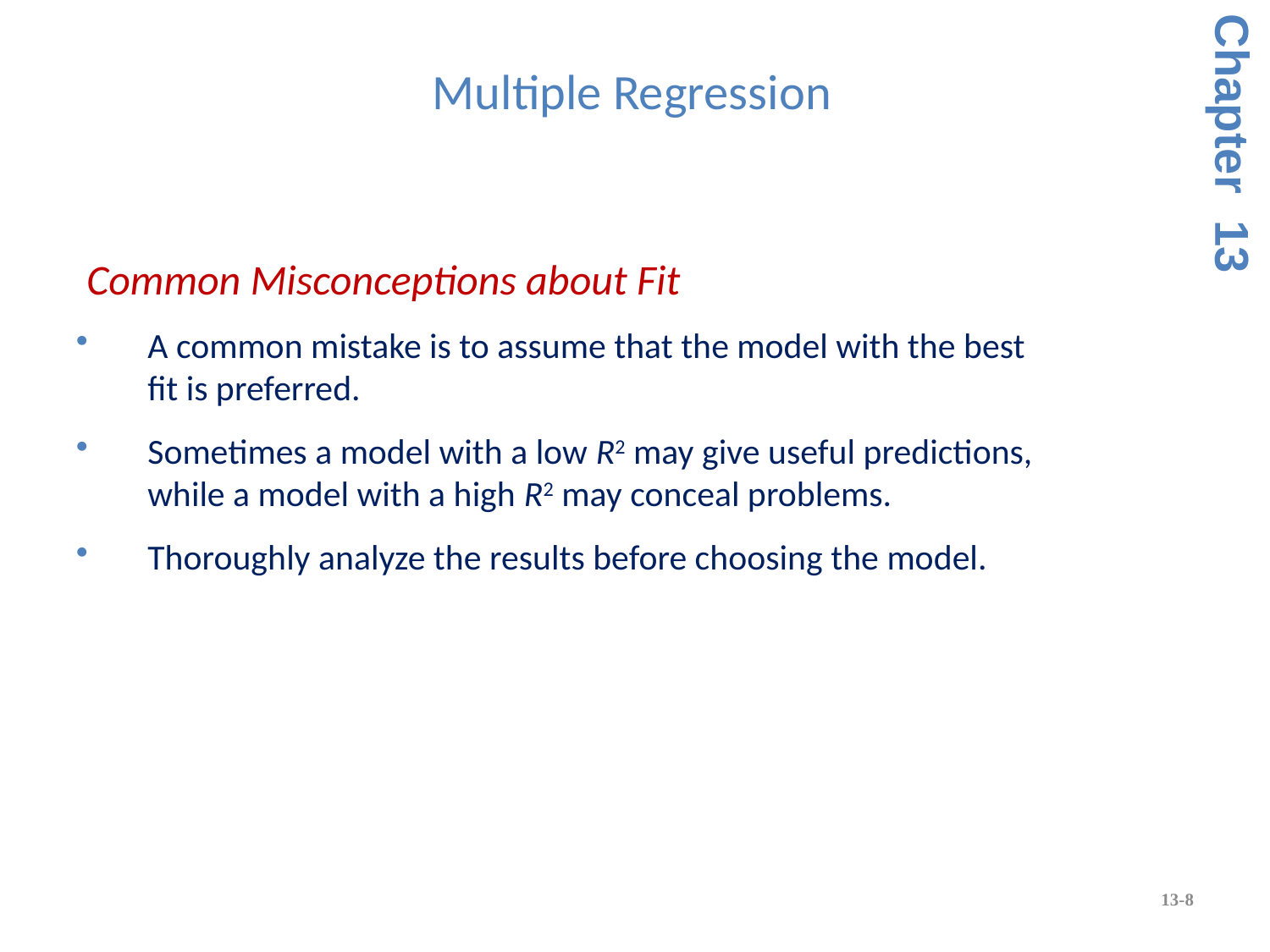

# Multiple Regression
Chapter  13
 Common Misconceptions about Fit
A common mistake is to assume that the model with the best fit is preferred.
Sometimes a model with a low R2 may give useful predictions, while a model with a high R2 may conceal problems.
Thoroughly analyze the results before choosing the model.

13-8